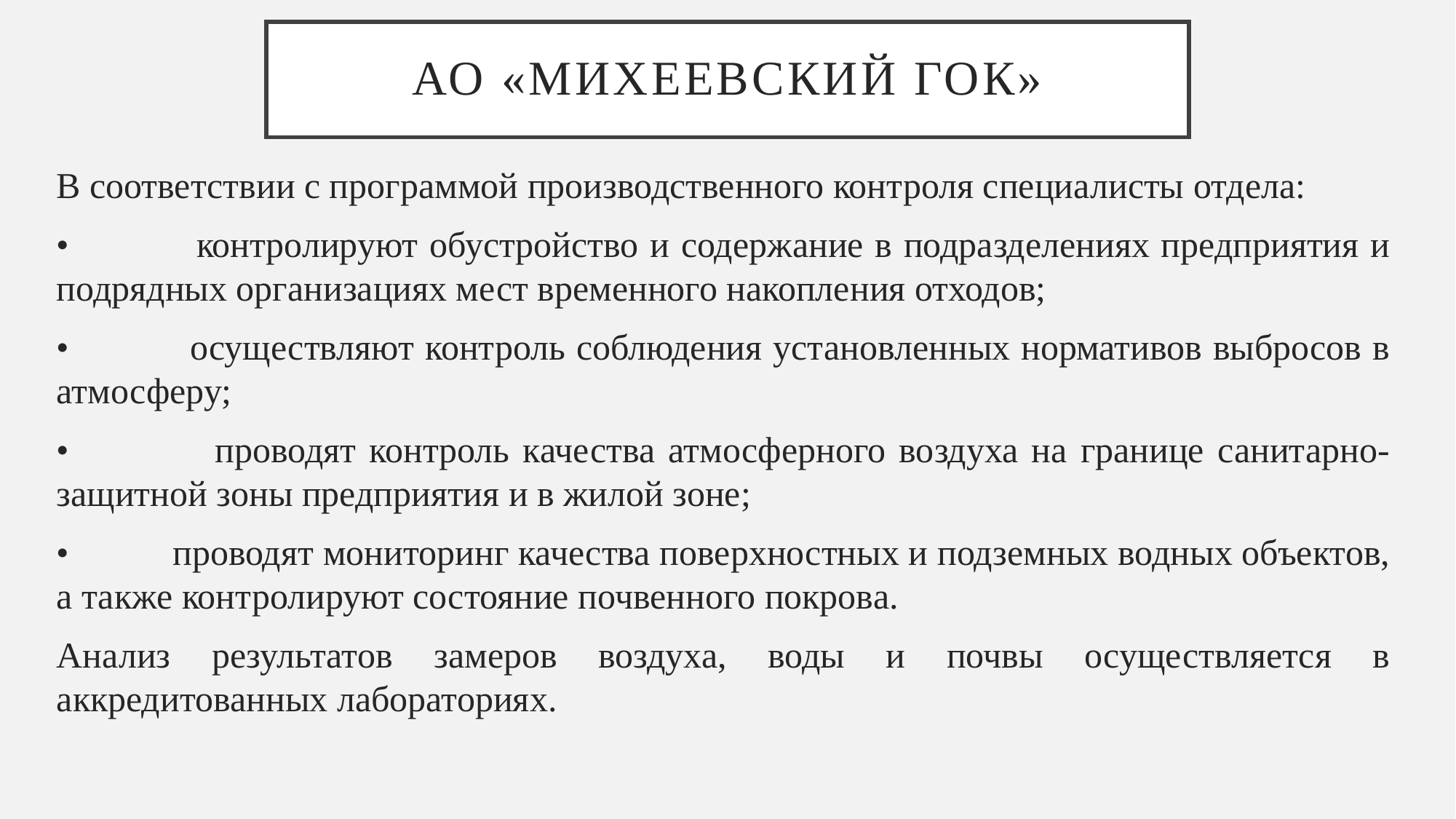

# АО «Михеевский ГОК»
В соответствии с программой производственного контроля специалисты отдела:
•           контролируют обустройство и содержание в подразделениях предприятия и подрядных организациях мест временного накопления отходов;
•           осуществляют контроль соблюдения установленных нормативов выбросов в атмосферу;
•           проводят контроль качества атмосферного воздуха на границе санитарно-защитной зоны предприятия и в жилой зоне;
•           проводят мониторинг качества поверхностных и подземных водных объектов, а также контролируют состояние почвенного покрова.
Анализ результатов замеров воздуха, воды и почвы осуществляется в аккредитованных лабораториях.